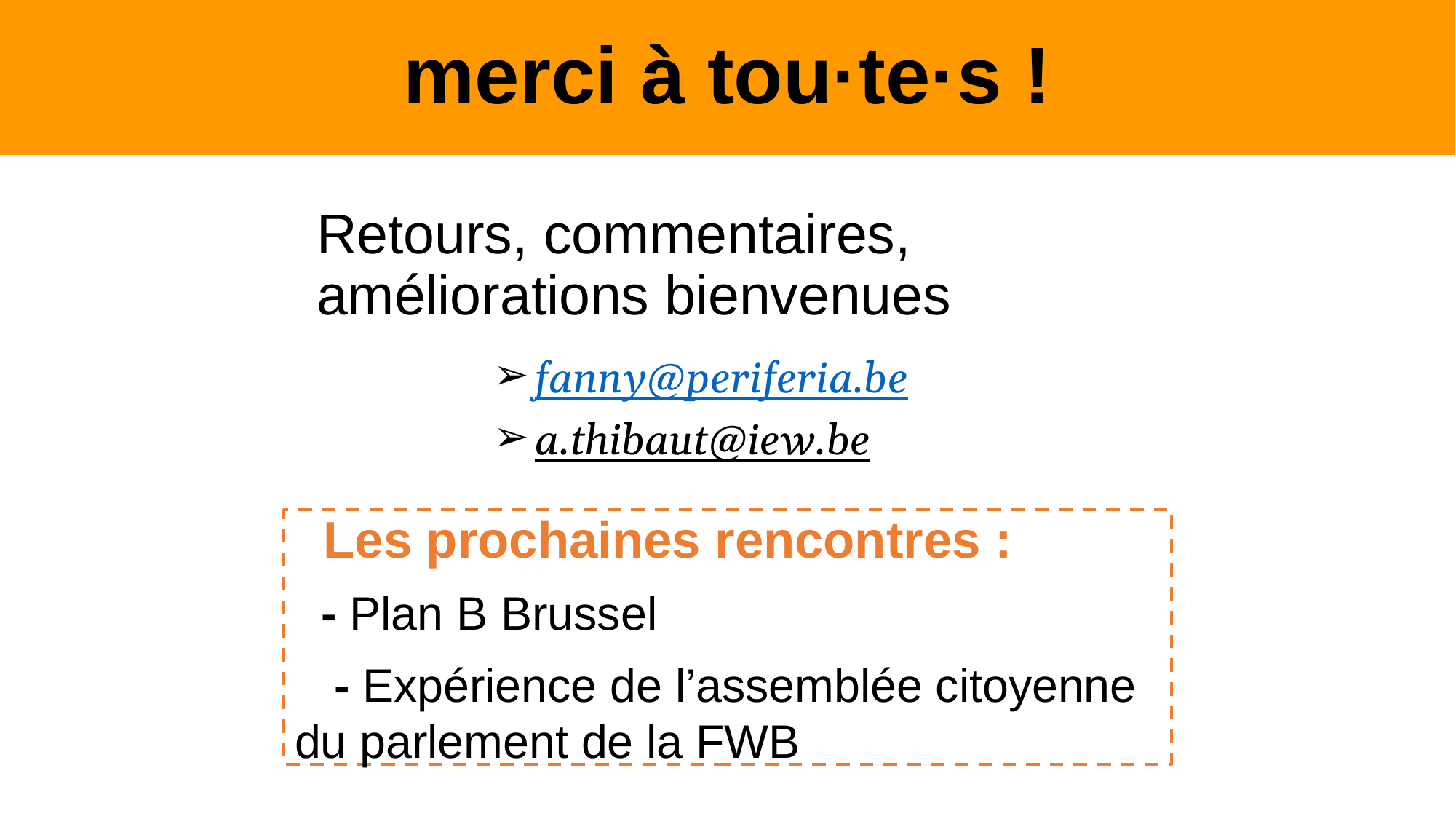

# merci à tou·te·s !
Retours, commentaires, améliorations bienvenues
fanny@periferia.be
a.thibaut@iew.be

  Les prochaines rencontres :
  - Plan B Brussel
   - Expérience de l’assemblée citoyenne du parlement de la FWB